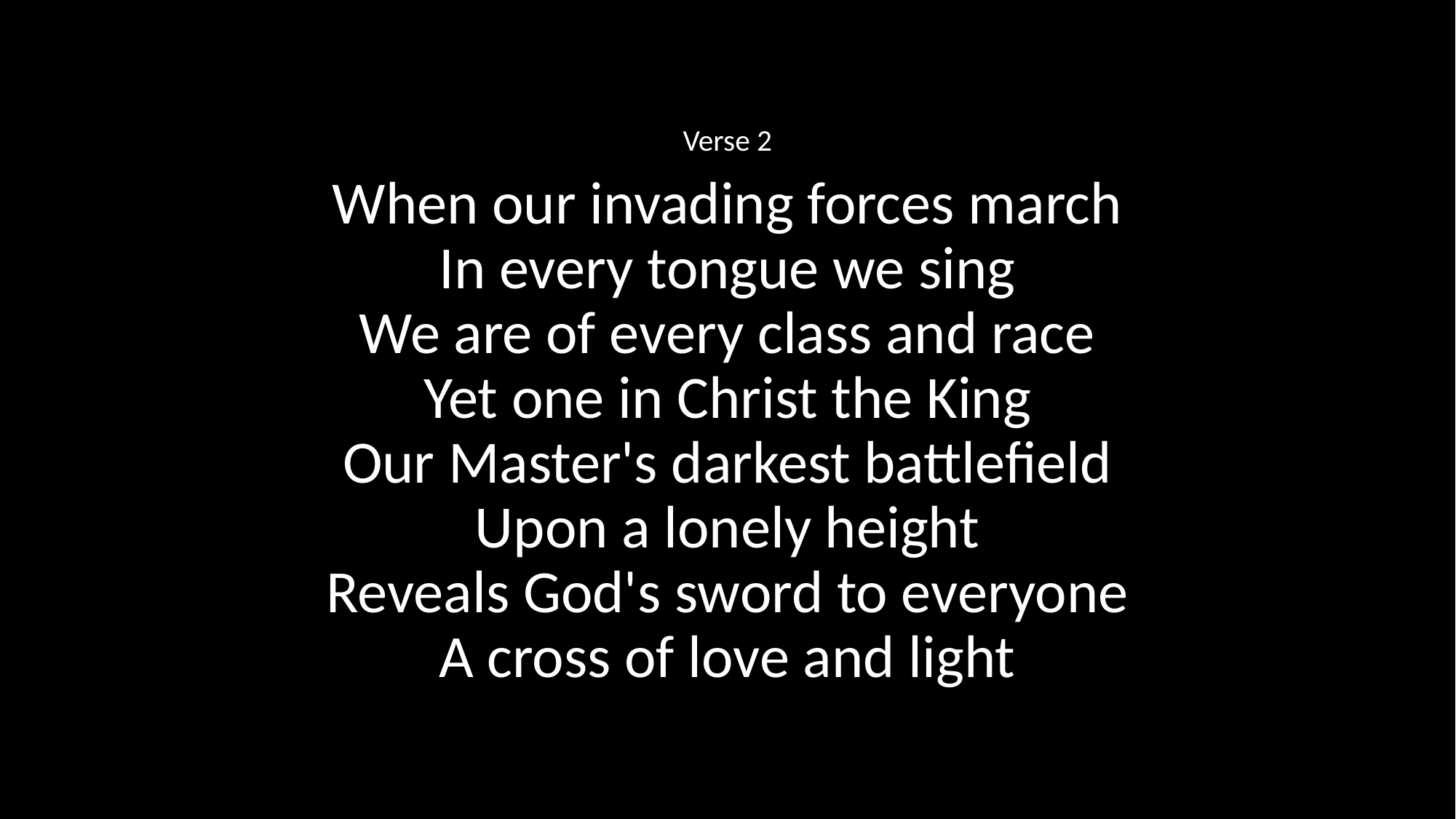

Verse 2
When our invading forces march
In every tongue we sing
We are of every class and race
Yet one in Christ the King
Our Master's darkest battlefield
Upon a lonely height
Reveals God's sword to everyone
A cross of love and light